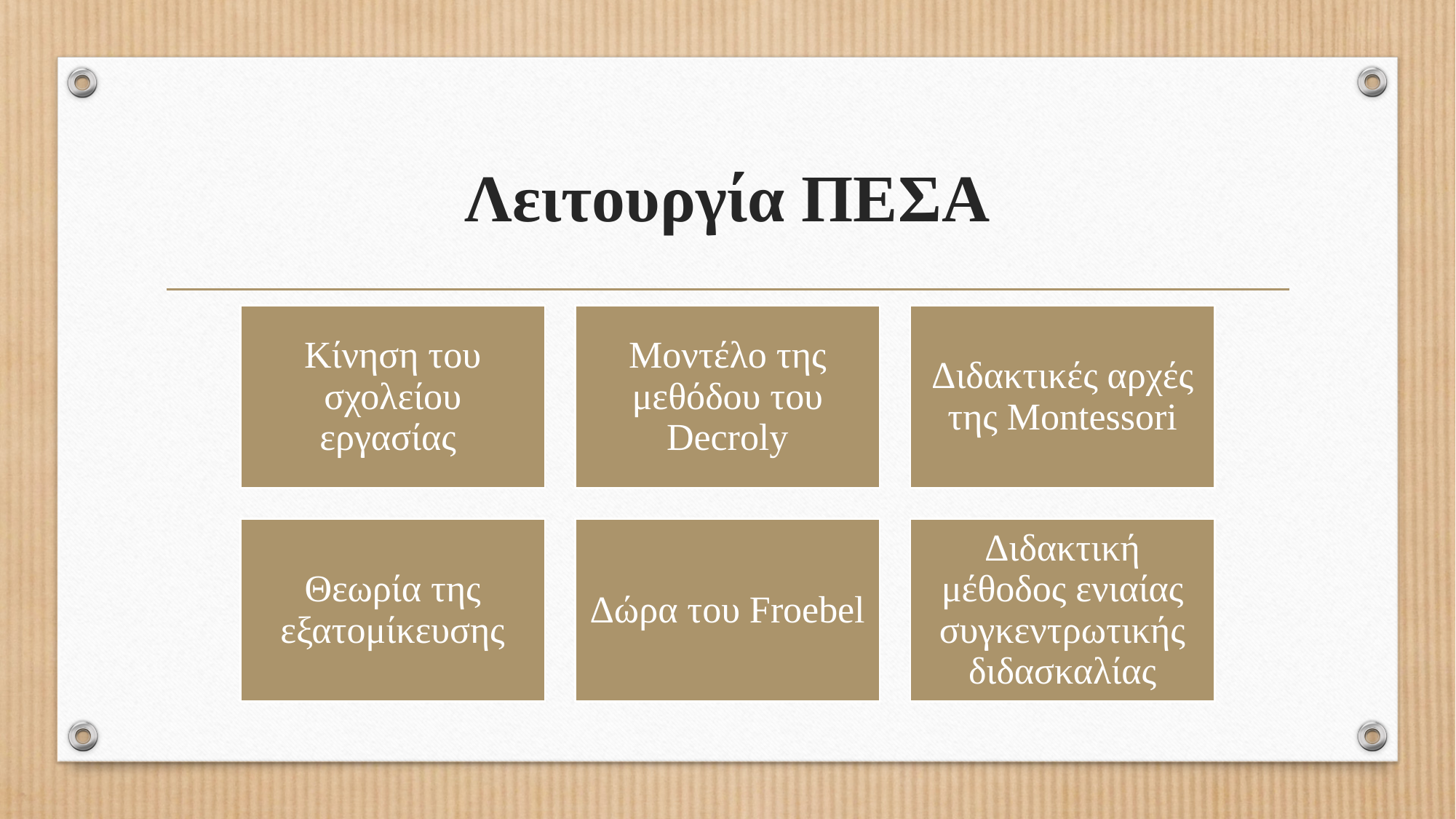

# Λειτουργία ΠΕΣΑ
Κίνηση του σχολείου εργασίας
Μοντέλο της μεθόδου του Decroly
Διδακτικές αρχές της Montessori
Θεωρία της εξατομίκευσης
Δώρα του Froebel
Διδακτική μέθοδος ενιαίας συγκεντρωτικής διδασκαλίας